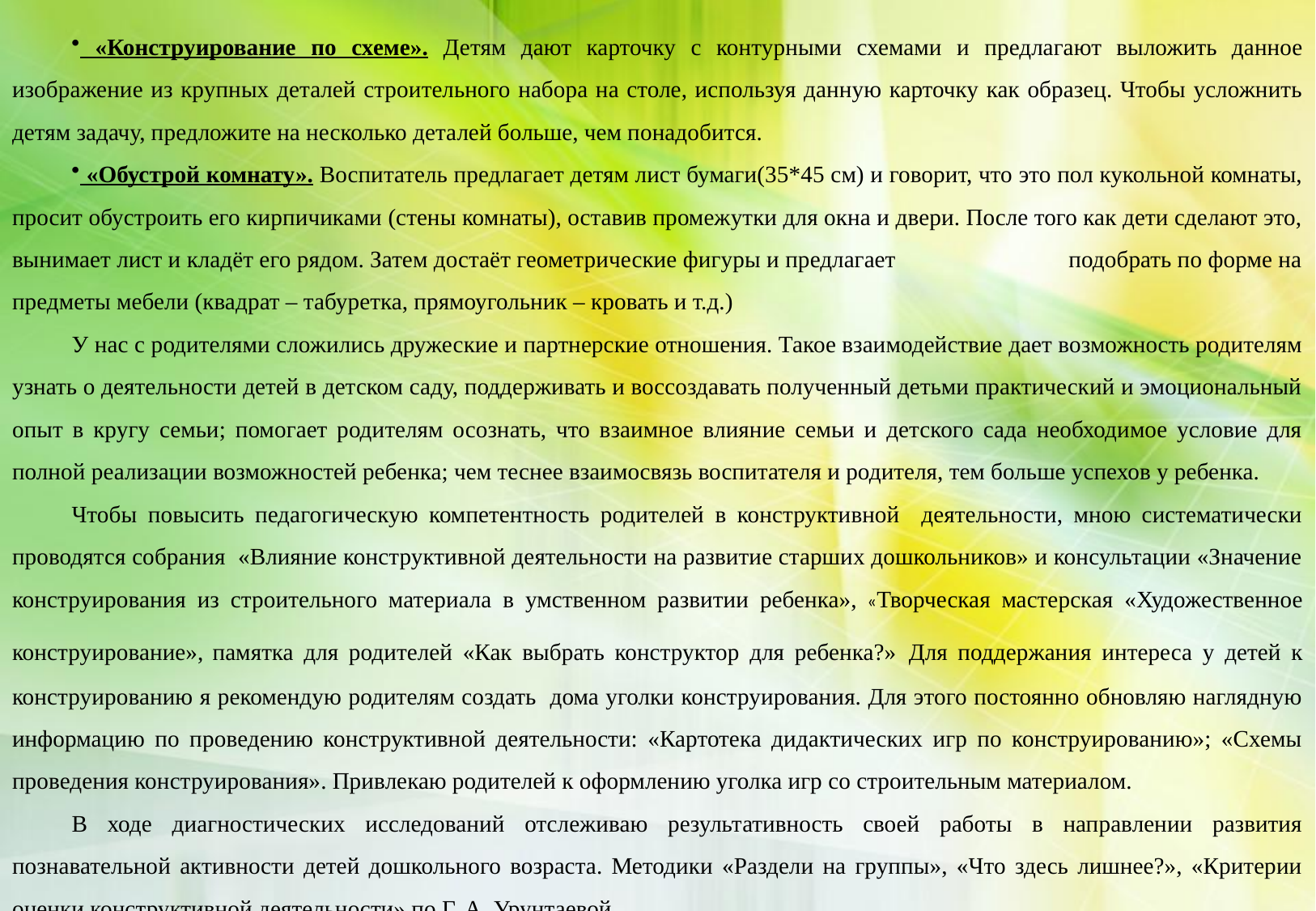

«Конструирование по схеме». Детям дают карточку с контурными схемами и предлагают выложить данное изображение из крупных деталей строительного набора на столе, используя данную карточку как образец. Чтобы усложнить детям задачу, предложите на несколько деталей больше, чем понадобится.
 «Обустрой комнату». Воспитатель предлагает детям лист бумаги(35*45 см) и говорит, что это пол кукольной комнаты, просит обустроить его кирпичиками (стены комнаты), оставив промежутки для окна и двери. После того как дети сделают это, вынимает лист и кладёт его рядом. Затем достаёт геометрические фигуры и предлагает                             подобрать по форме на предметы мебели (квадрат – табуретка, прямоугольник – кровать и т.д.)
У нас с родителями сложились дружеские и партнерские отношения. Такое взаимодействие дает возможность родителям узнать о деятельности детей в детском саду, поддерживать и воссоздавать полученный детьми практический и эмоциональный опыт в кругу семьи; помогает родителям осознать, что взаимное влияние семьи и детского сада необходимое условие для полной реализации возможностей ребенка; чем теснее взаимосвязь воспитателя и родителя, тем больше успехов у ребенка.
Чтобы повысить педагогическую компетентность родителей в конструктивной  деятельности, мною систематически проводятся собрания  «Влияние конструктивной деятельности на развитие старших дошкольников» и консультации «Значение конструирования из строительного материала в умственном развитии ребенка», «Творческая мастерская «Художественное конструирование», памятка для родителей «Как выбрать конструктор для ребенка?» Для поддержания интереса у детей к конструированию я рекомендую родителям создать  дома уголки конструирования. Для этого постоянно обновляю наглядную информацию по проведению конструктивной деятельности: «Картотека дидактических игр по конструированию»; «Схемы проведения конструирования». Привлекаю родителей к оформлению уголка игр со строительным материалом.
В ходе диагностических исследований отслеживаю результативность своей работы в направлении развития познавательной активности детей дошкольного возраста. Методики «Раздели на группы», «Что здесь лишнее?», «Критерии оценки конструктивной деятельности» по Г. А. Урунтаевой.